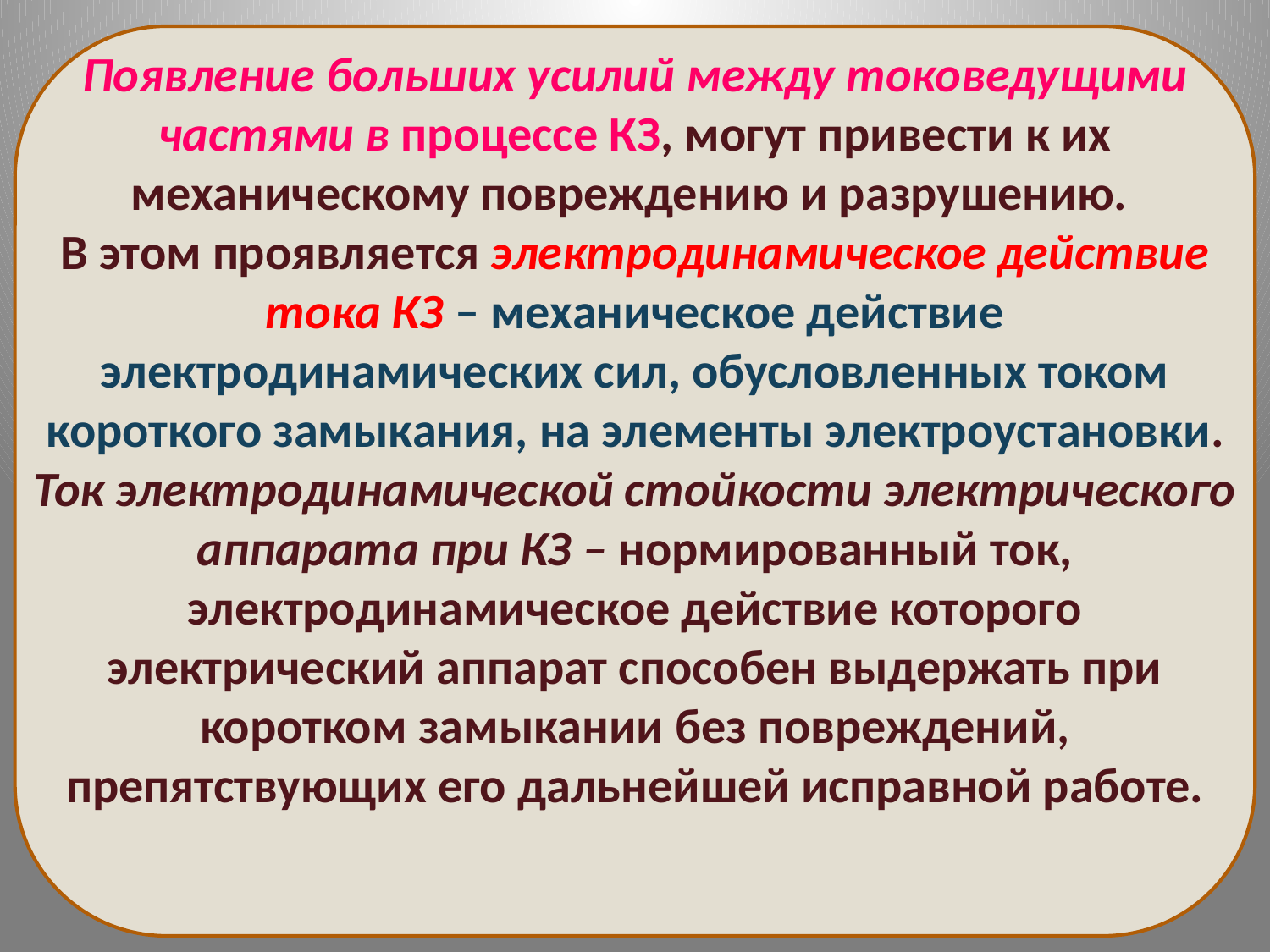

Появление больших усилий между токоведущими частями в процессе КЗ, могут привести к их механическому повреждению и разрушению.
В этом проявляется электродинамическое действие тока КЗ – механическое действие электродинамических сил, обусловленных током короткого замыкания, на элементы электроустановки. Ток электродинамической стойкости электрического аппарата при КЗ – нормированный ток, электродинамическое действие которого электрический аппарат способен выдержать при коротком замыкании без повреждений, препятствующих его дальнейшей исправной работе.